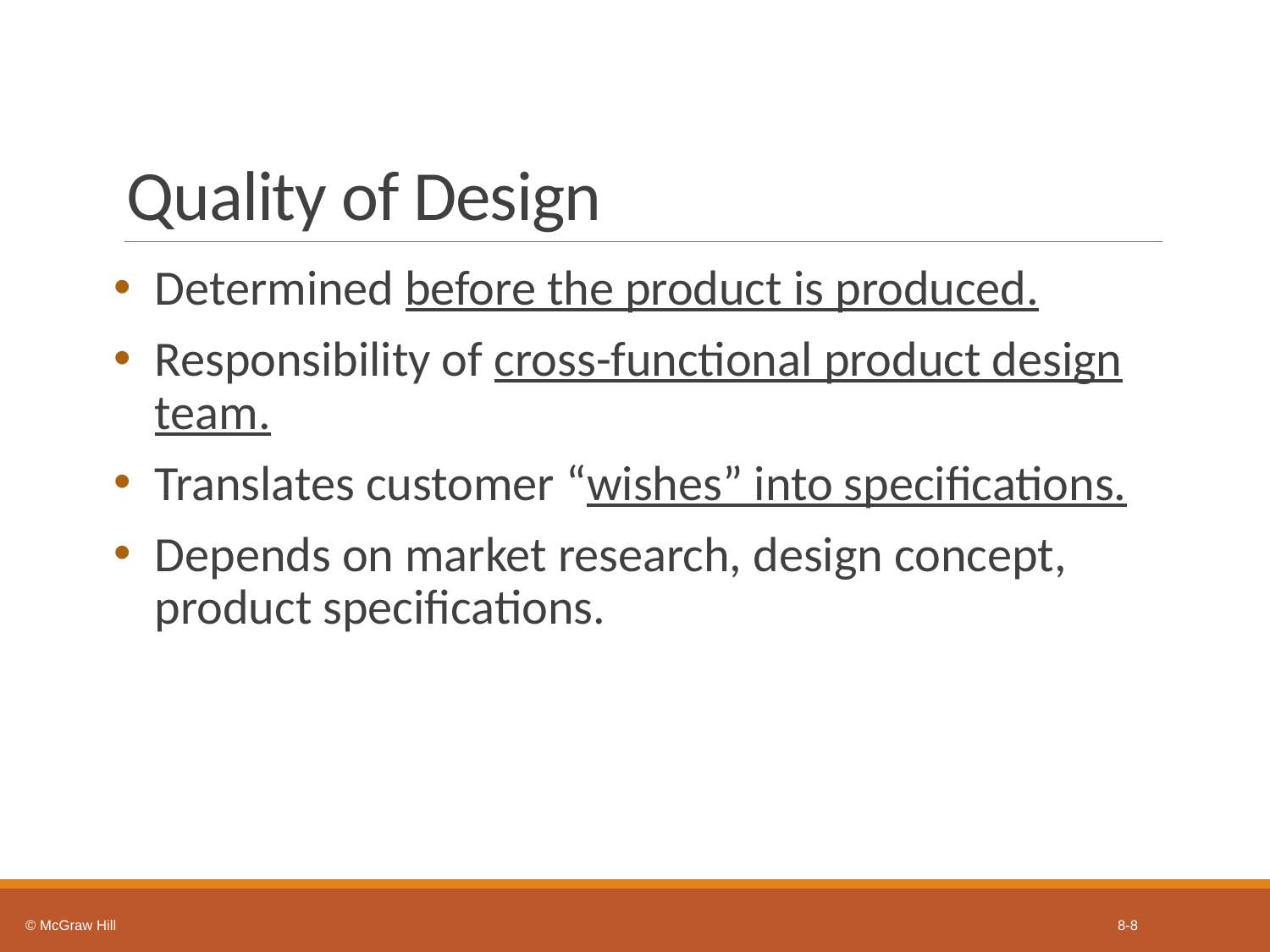

# Quality of Design
Determined before the product is produced.
Responsibility of cross-functional product design team.
Translates customer “wishes” into specifications.
Depends on market research, design concept, product specifications.